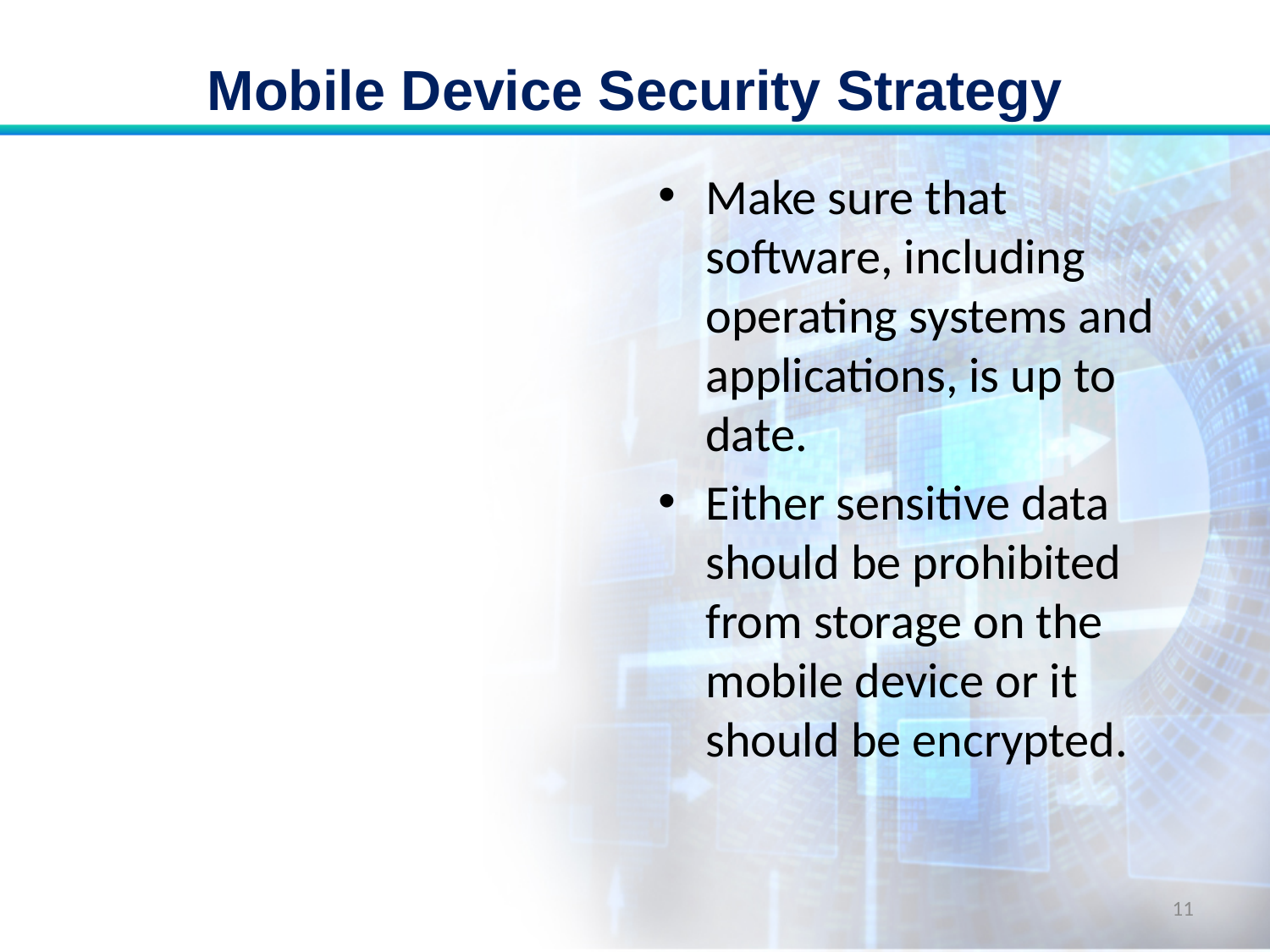

# Mobile Device Security Strategy
Make sure that software, including operating systems and applications, is up to date.
Either sensitive data should be prohibited from storage on the mobile device or it should be encrypted.
11